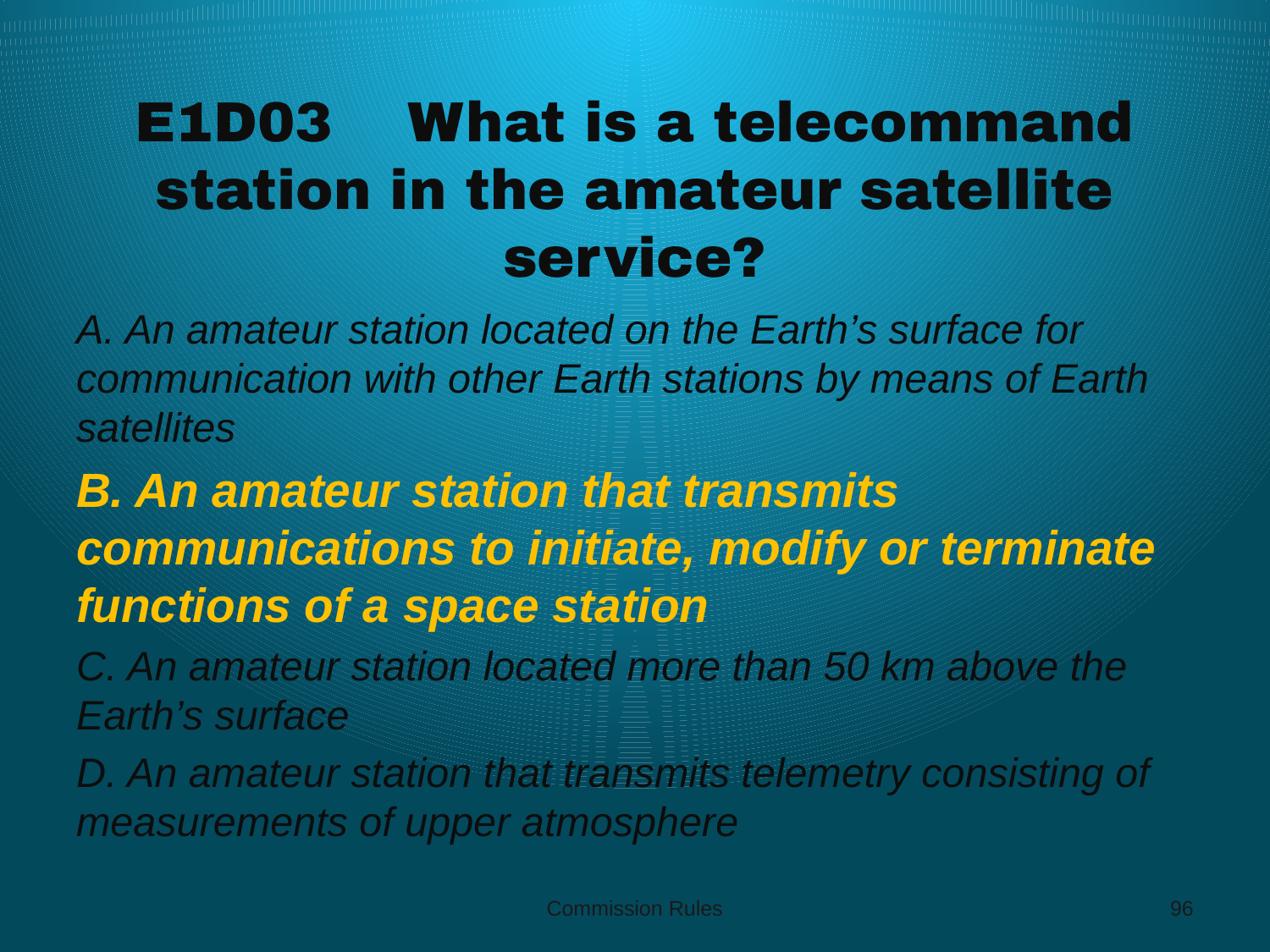

# E1D03    What is a telecommand station in the amateur satellite service?
A. An amateur station located on the Earth’s surface for communication with other Earth stations by means of Earth satellites
B. An amateur station that transmits communications to initiate, modify or terminate functions of a space station
C. An amateur station located more than 50 km above the Earth’s surface
D. An amateur station that transmits telemetry consisting of measurements of upper atmosphere
Commission Rules
96